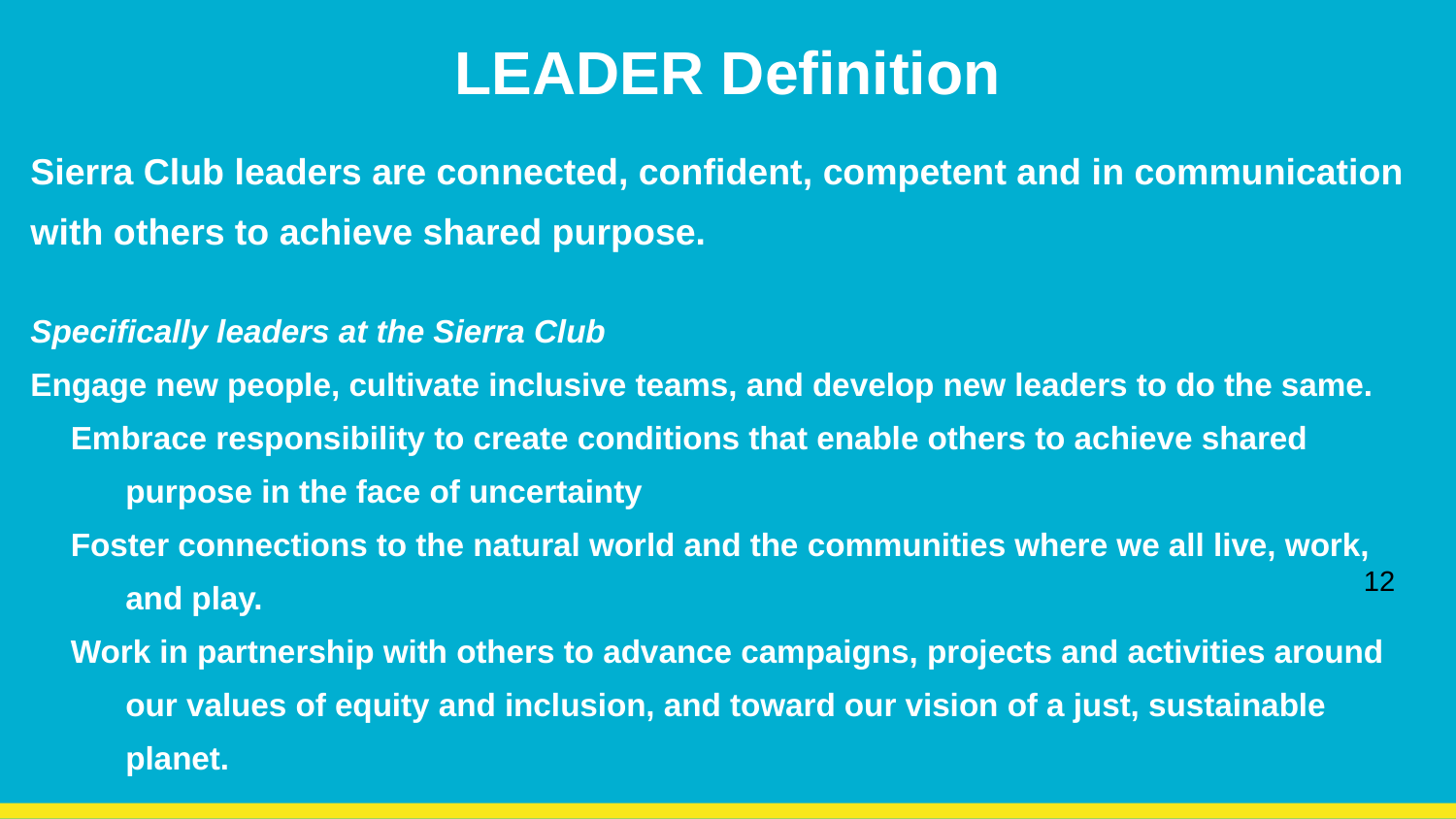

# LEADER Definition
Sierra Club leaders are connected, confident, competent and in communication with others to achieve shared purpose.
Specifically leaders at the Sierra Club
Engage new people, cultivate inclusive teams, and develop new leaders to do the same.
Embrace responsibility to create conditions that enable others to achieve shared purpose in the face of uncertainty
Foster connections to the natural world and the communities where we all live, work, and play.
Work in partnership with others to advance campaigns, projects and activities around our values of equity and inclusion, and toward our vision of a just, sustainable planet.

12